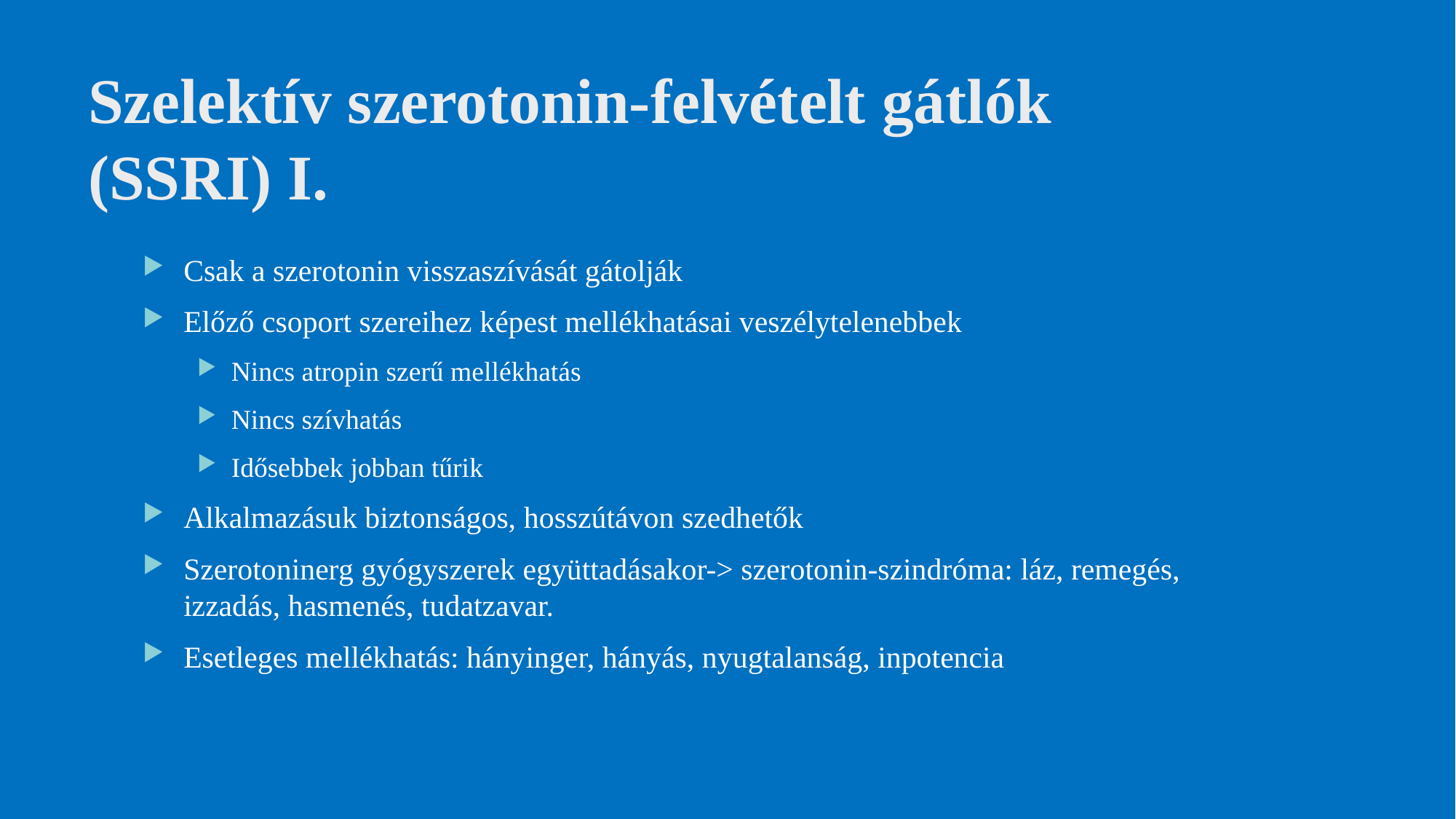

# Szelektív szerotonin-felvételt gátlók (SSRI) I.
Csak a szerotonin visszaszívását gátolják
Előző csoport szereihez képest mellékhatásai veszélytelenebbek
Nincs atropin szerű mellékhatás
Nincs szívhatás
Idősebbek jobban tűrik
Alkalmazásuk biztonságos, hosszútávon szedhetők
Szerotoninerg gyógyszerek együttadásakor-> szerotonin-szindróma: láz, remegés, izzadás, hasmenés, tudatzavar.
Esetleges mellékhatás: hányinger, hányás, nyugtalanság, inpotencia